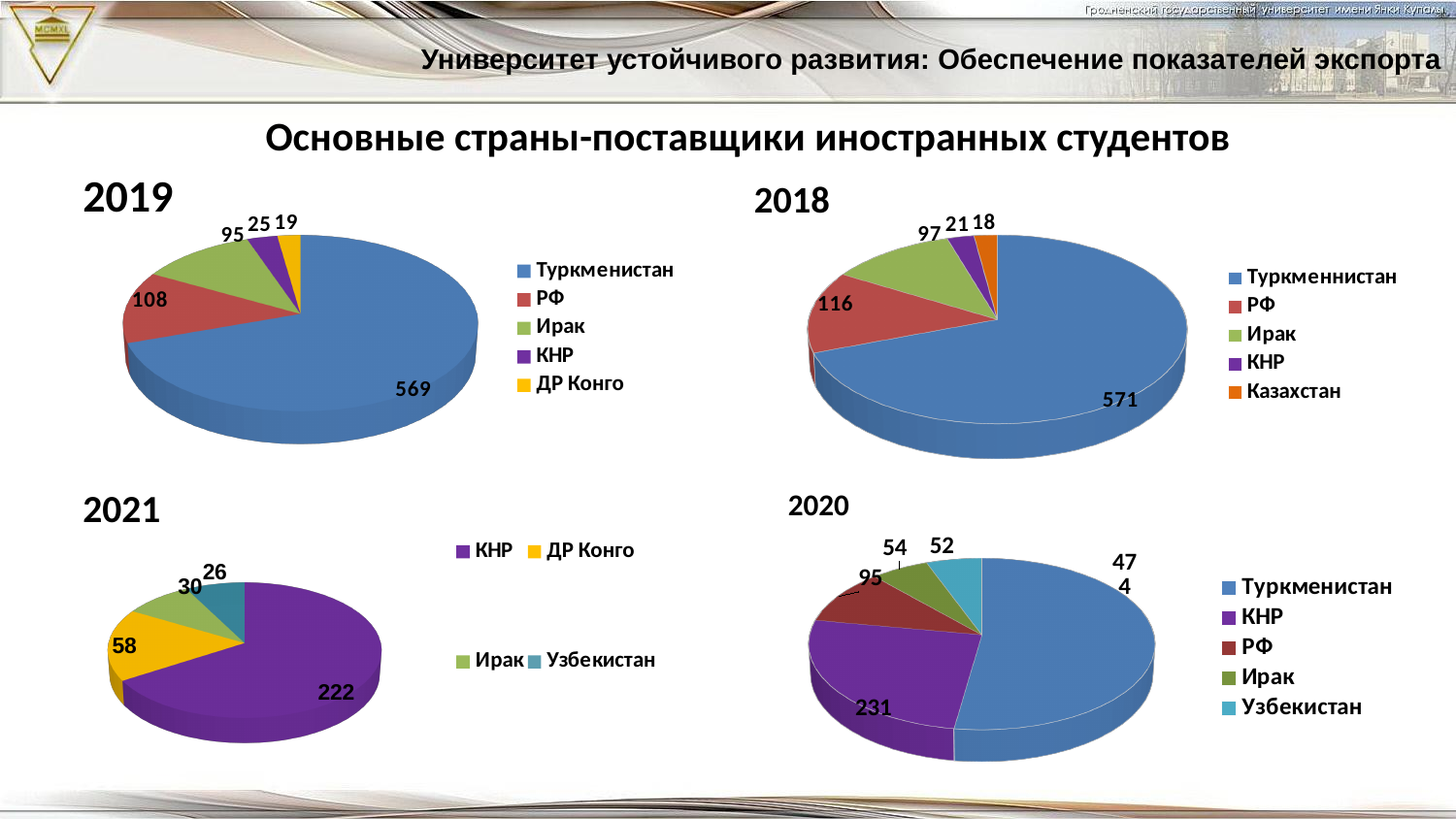

Университет устойчивого развития: Обеспечение показателей экспорта
# Основные страны-поставщики иностранных студентов
2019
2018

[unsupported chart]

[unsupported chart]

[unsupported chart]

2021
2020

[unsupported chart]